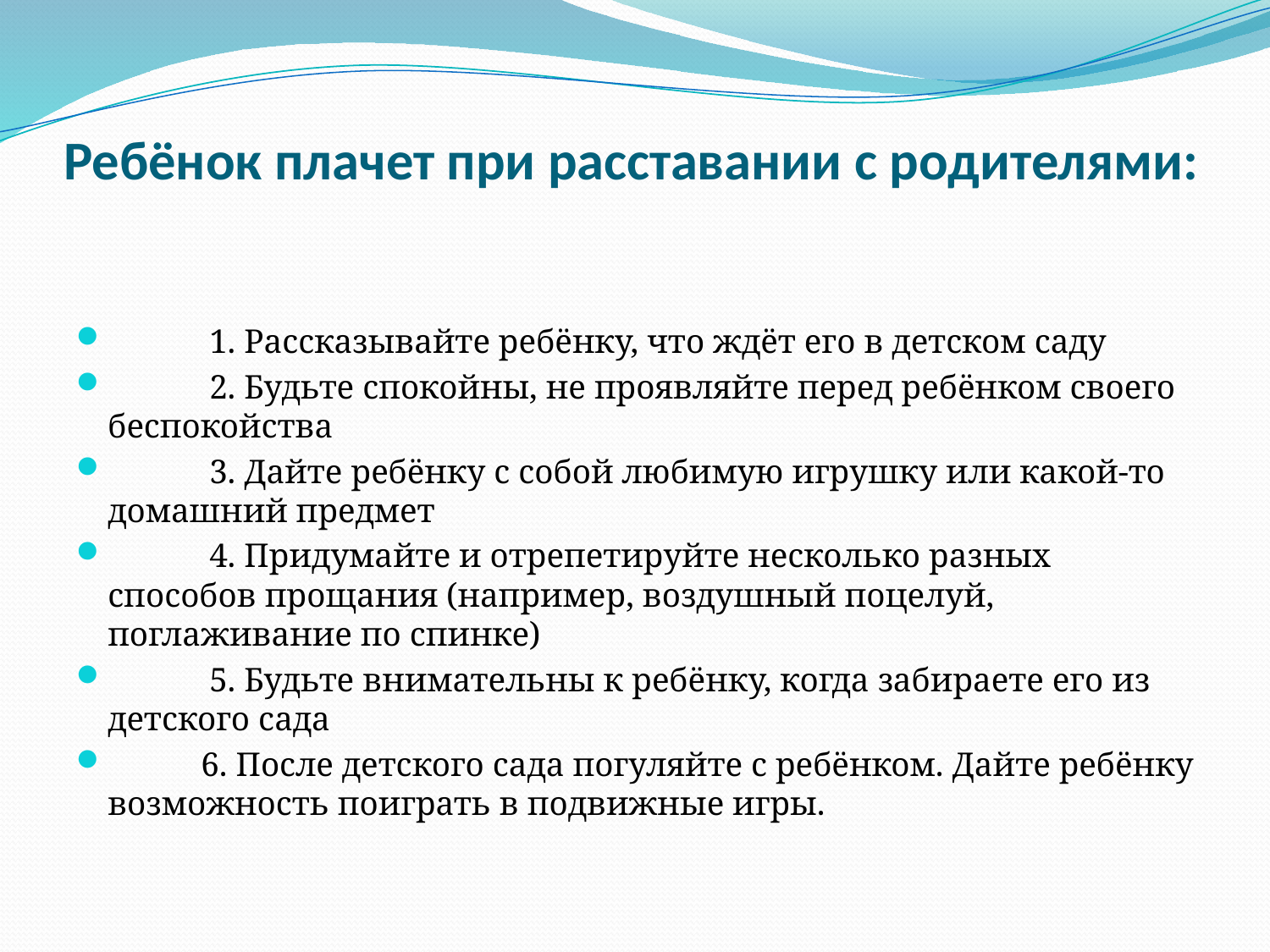

# Ребёнок плачет при расставании с родителями:

            1. Рассказывайте ребёнку, что ждёт его в детском саду
            2. Будьте спокойны, не проявляйте перед ребёнком своего беспокойства
            3. Дайте ребёнку с собой любимую игрушку или какой-то домашний предмет
            4. Придумайте и отрепетируйте несколько разных способов прощания (например, воздушный поцелуй, поглаживание по спинке)
            5. Будьте внимательны к ребёнку, когда забираете его из детского сада
           6. После детского сада погуляйте с ребёнком. Дайте ребёнку возможность поиграть в подвижные игры.